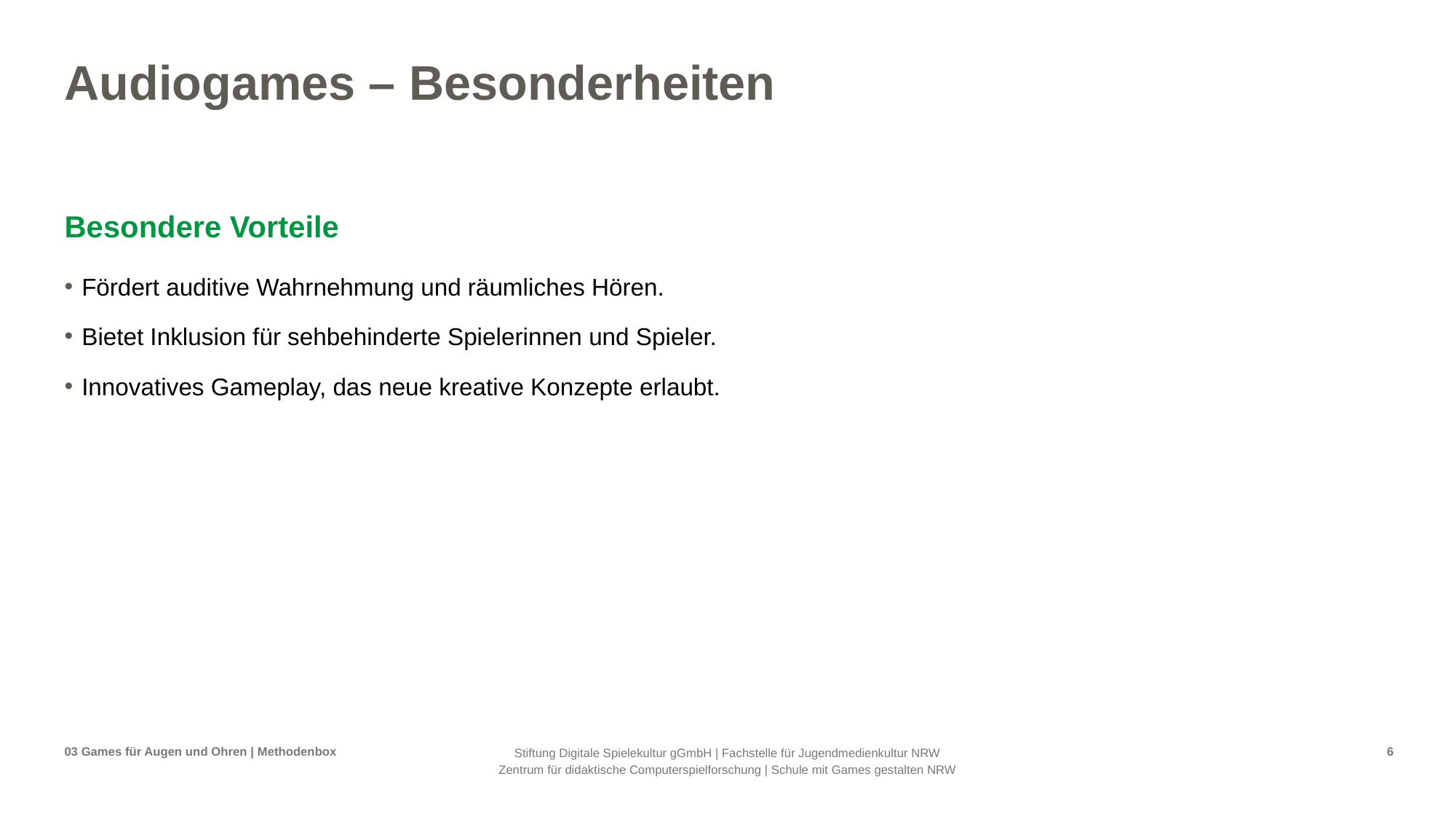

# Audiogames – Besonderheiten
Besondere Vorteile
Fördert auditive Wahrnehmung und räumliches Hören.
Bietet Inklusion für sehbehinderte Spielerinnen und Spieler.
Innovatives Gameplay, das neue kreative Konzepte erlaubt.
03 Games für Augen und Ohren | Methodenbox
6